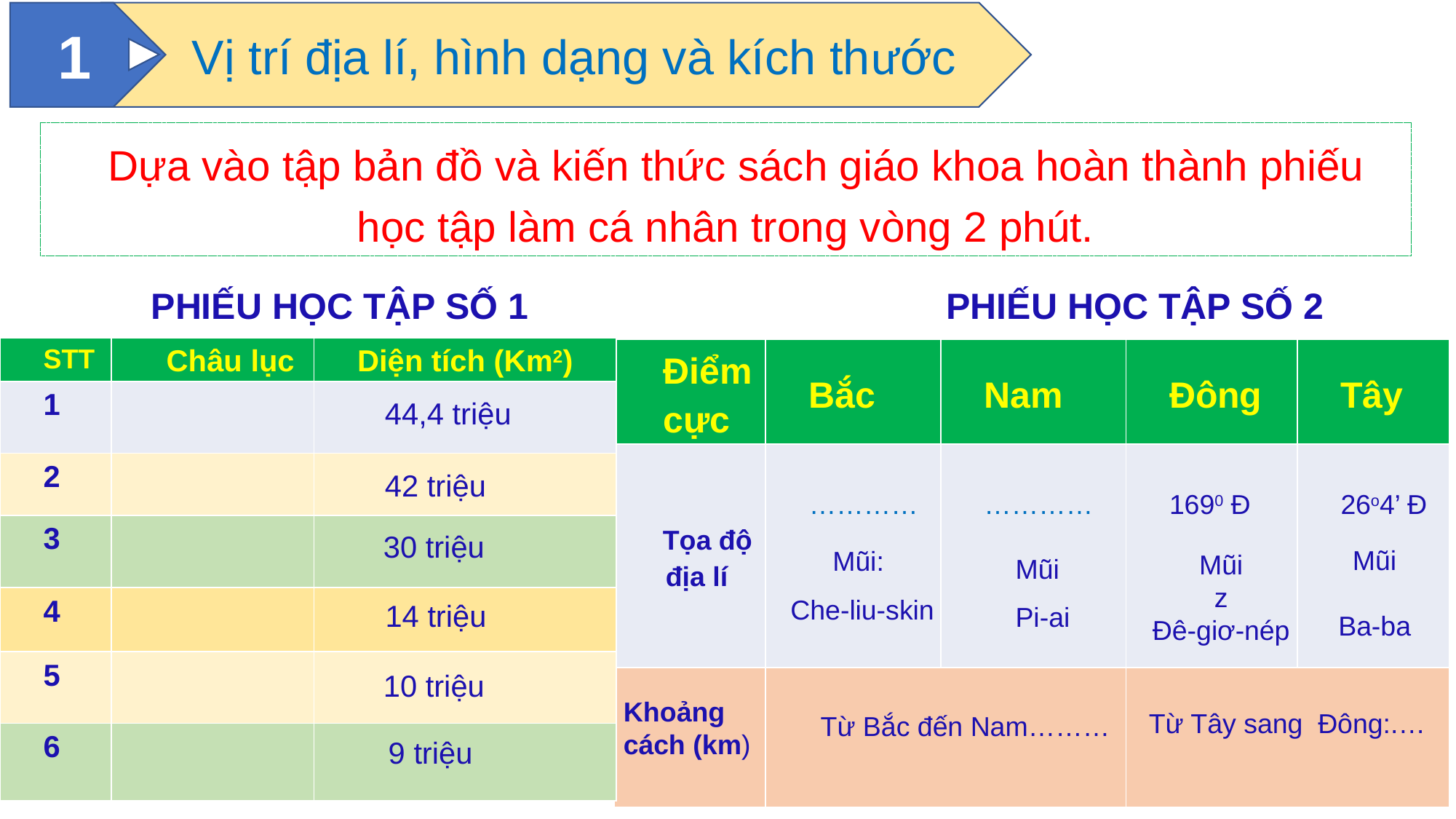

1

Vị trí địa lí, hình dạng và kích thước
Dựa vào tập bản đồ và kiến thức sách giáo khoa hoàn thành phiếu học tập làm cá nhân trong vòng 2 phút.
PHIẾU HỌC TẬP SỐ 1
PHIẾU HỌC TẬP SỐ 2
| STT | Châu lục | Diện tích (Km2) |
| --- | --- | --- |
| 1 |  |  |
| 2 |  |  |
| 3 |  |  |
| 4 |  |  |
| 5 |  |  |
| 6 |  |  |
| Điểm cực | Bắc | Nam | Đông | Tây |
| --- | --- | --- | --- | --- |
| Tọa độ địa lí | ………… | ………… | 1690 Đ | 26o4’ Đ |
|  |  |  |  |  |
44,4 triệu
42 triệu
30 triệu
Mũi:
Che-liu-skin

Mũi

Ba-ba

Mũi
Pi-ai
Mũi
z
Đê-giơ-nép
14 triệu

Từ Tây sang  Đông:.…
10 triệu
Khoảng cách (km)

Từ Bắc đến Nam………
9 triệu